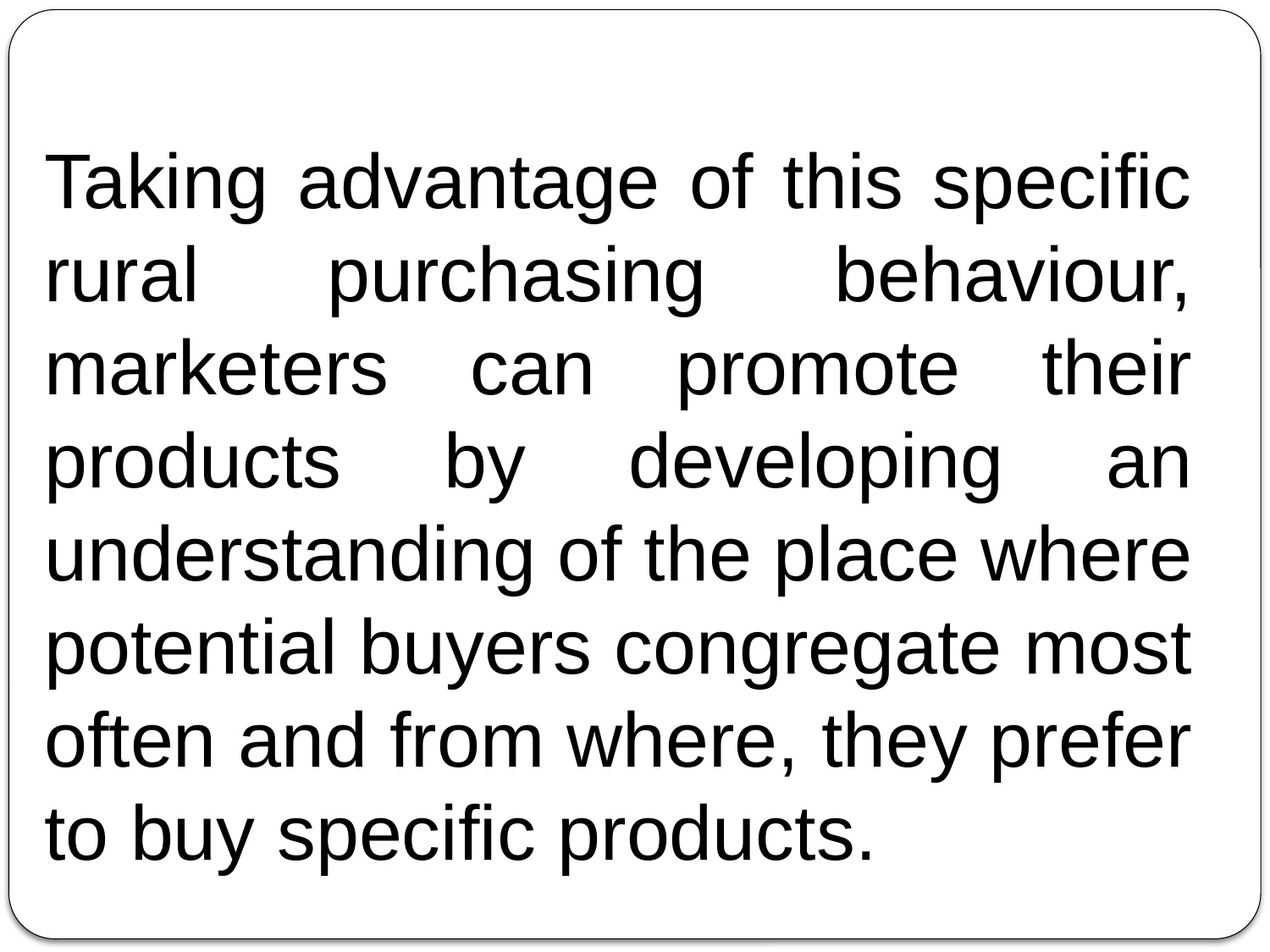

Taking advantage of this specific rural purchasing behaviour, marketers can promote their products by developing an understanding of the place where potential buyers congregate most often and from where, they prefer to buy specific products.